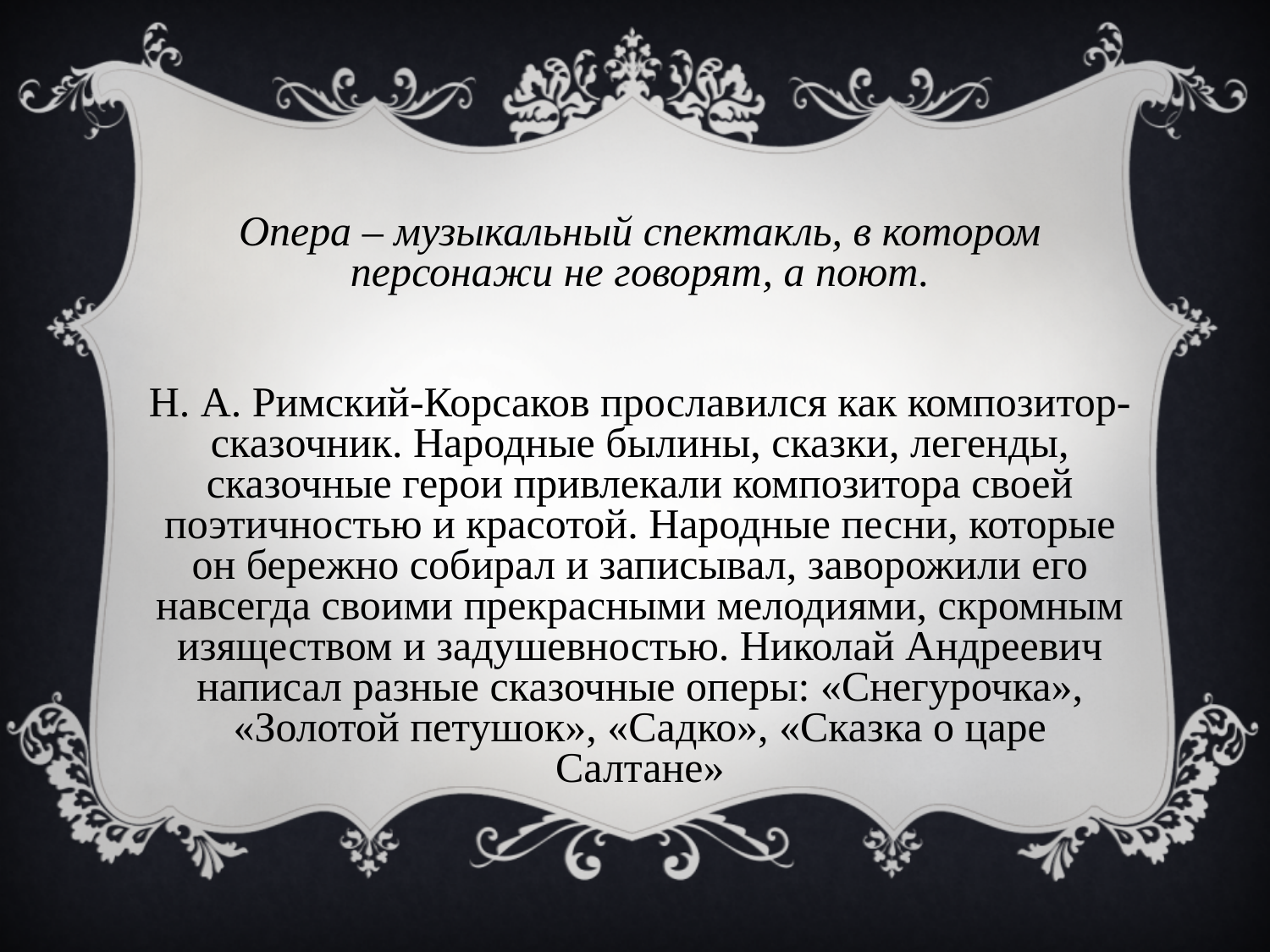

Опера – музыкальный спектакль, в котором персонажи не говорят, а поют.

Н. А. Римский-Корсаков прославился как композитор-сказочник. Народные былины, сказки, легенды, сказочные герои привлекали композитора своей поэтичностью и красотой. Народные песни, которые он бережно собирал и записывал, заворожили его навсегда своими прекрасными мелодиями, скромным изяществом и задушевностью. Николай Андреевич написал разные сказочные оперы: «Снегурочка», «Золотой петушок», «Садко», «Сказка о царе Салтане»